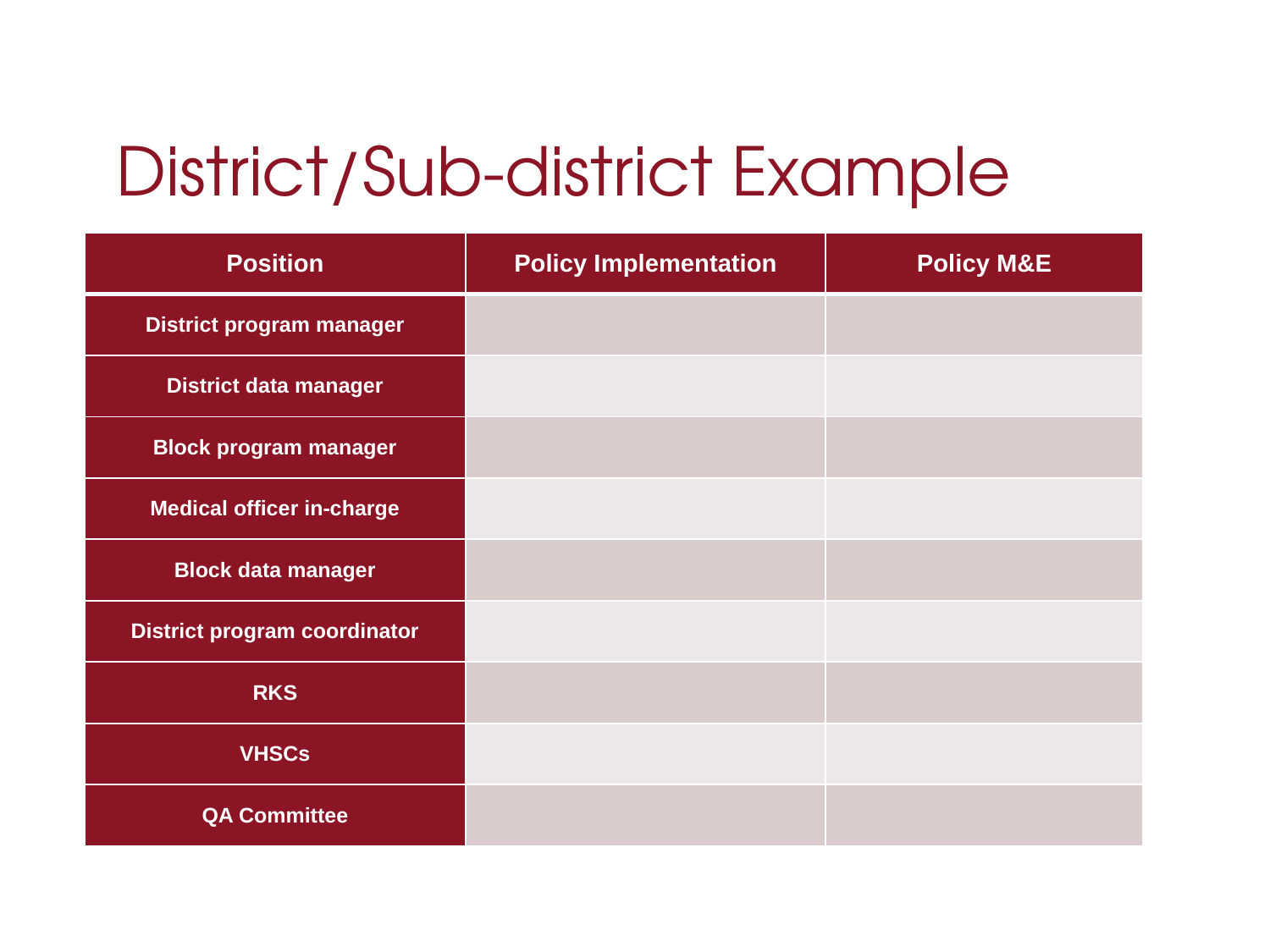

# District/Sub-district Example
| Position | Policy Implementation | Policy M&E |
| --- | --- | --- |
| District program manager |  |  |
| District data manager |  |  |
| Block program manager |  |  |
| Medical officer in-charge |  |  |
| Block data manager |  |  |
| District program coordinator |  |  |
| RKS |  |  |
| VHSCs |  |  |
| QA Committee |  |  |